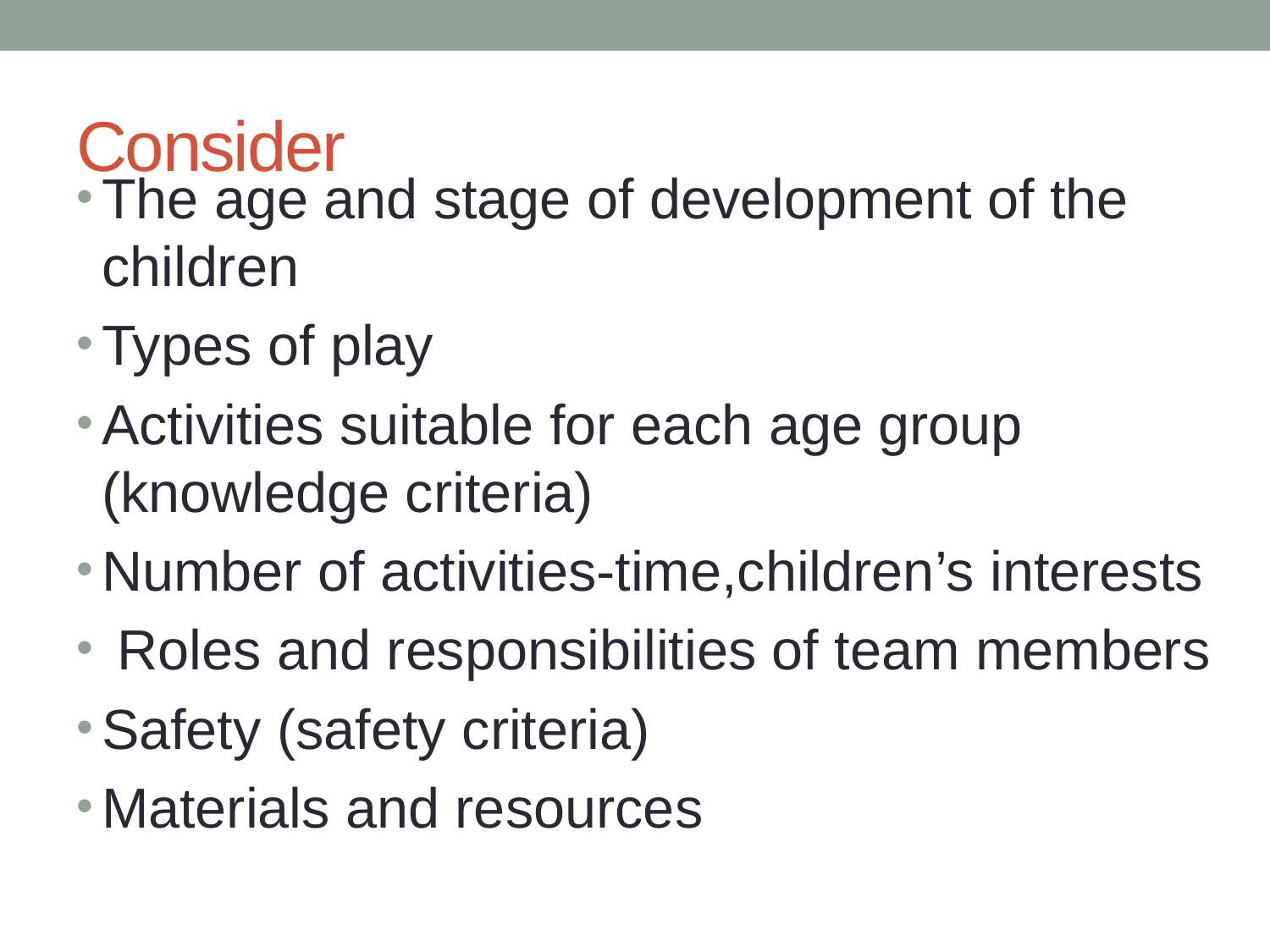

# Consider
The age and stage of development of the children
Types of play
Activities suitable for each age group (knowledge criteria)
Number of activities-time,children’s interests
 Roles and responsibilities of team members
Safety (safety criteria)
Materials and resources